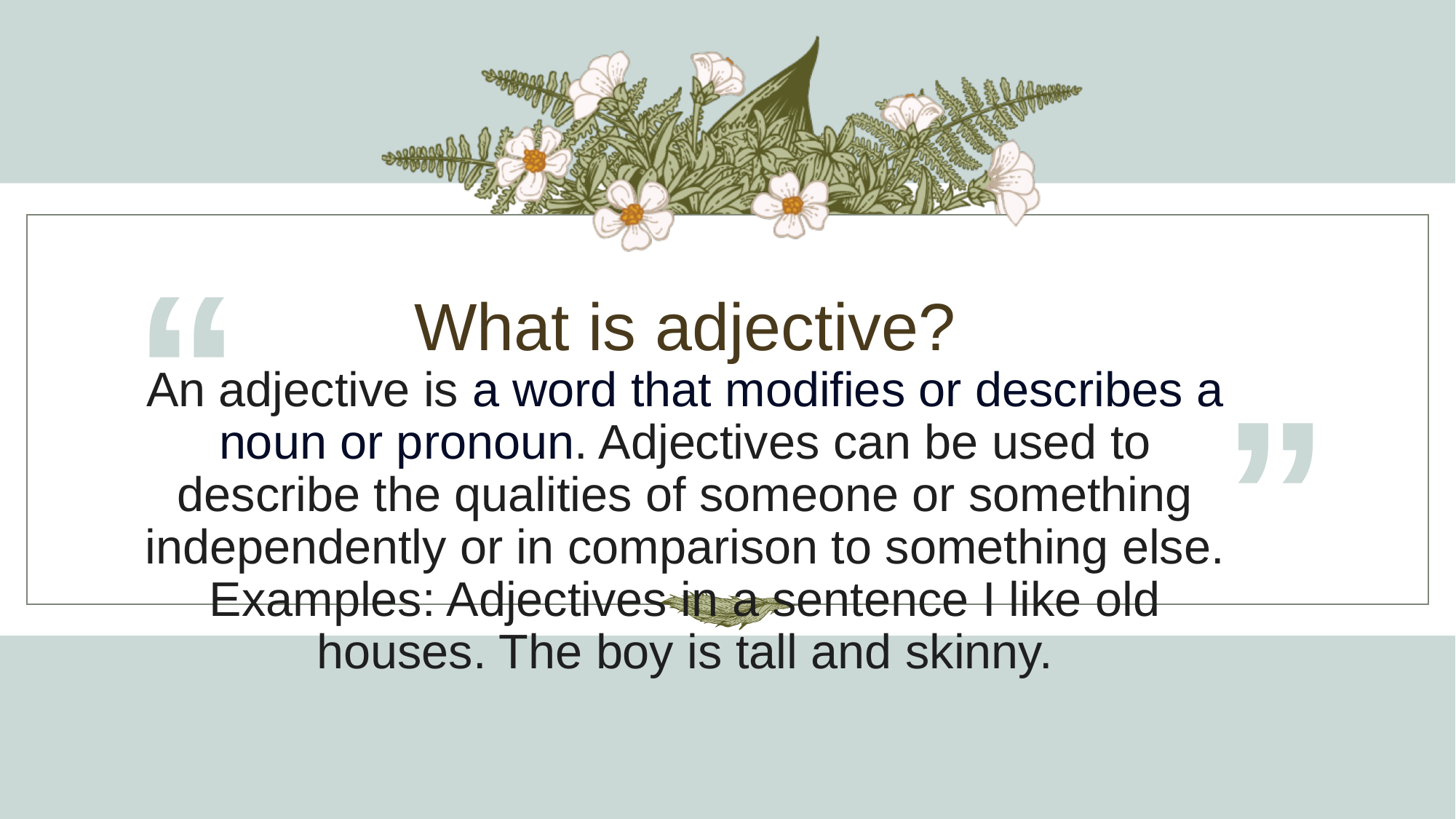

“
# What is adjective? An adjective is a word that modifies or describes a noun or pronoun. Adjectives can be used to describe the qualities of someone or something independently or in comparison to something else. Examples: Adjectives in a sentence I like old houses. The boy is tall and skinny.
”